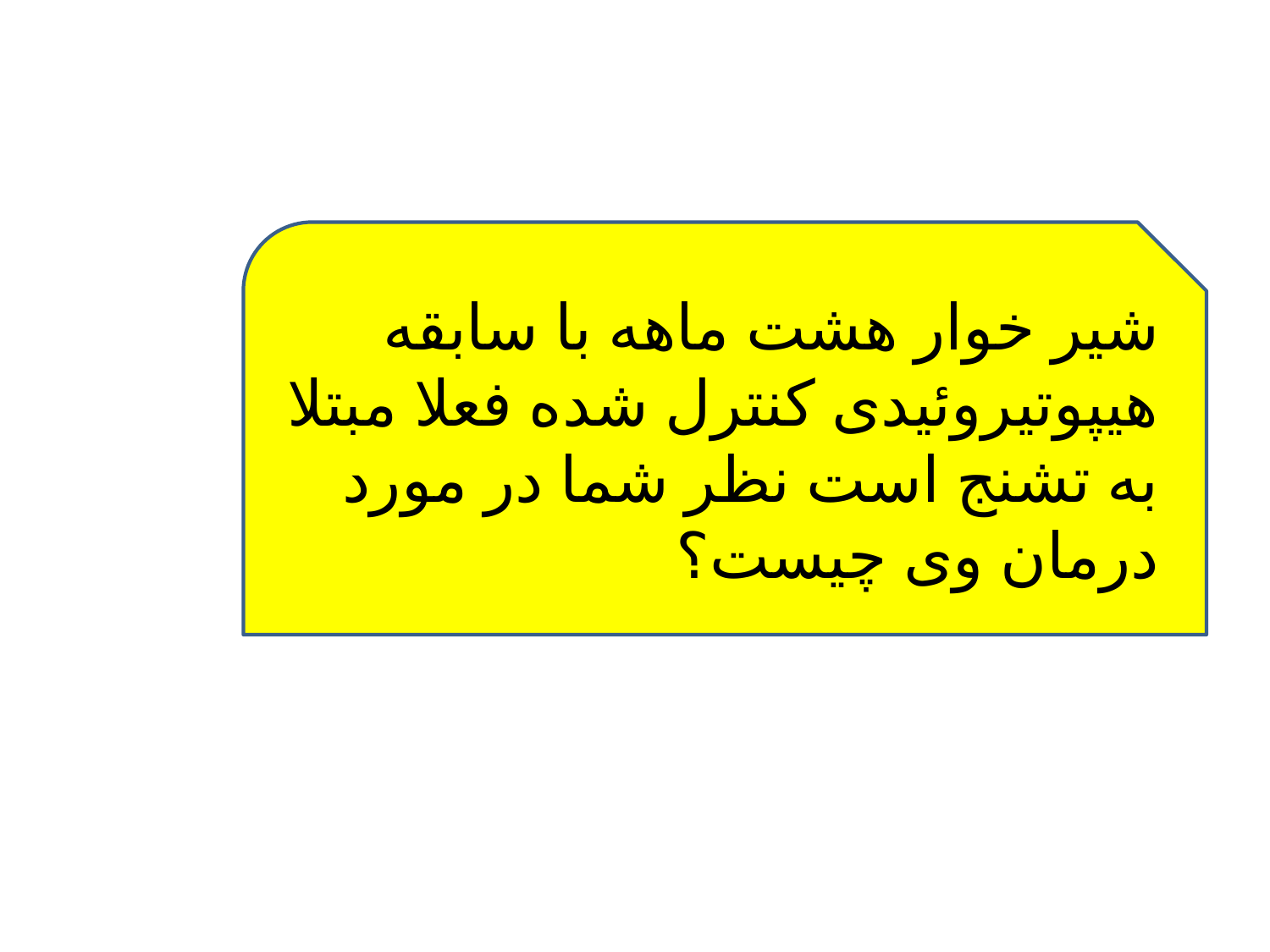

#

شیر خوار هشت ماهه با سابقه هیپوتیروئیدی کنترل شده فعلا مبتلا به تشنج است نظر شما در مورد درمان وی چیست؟